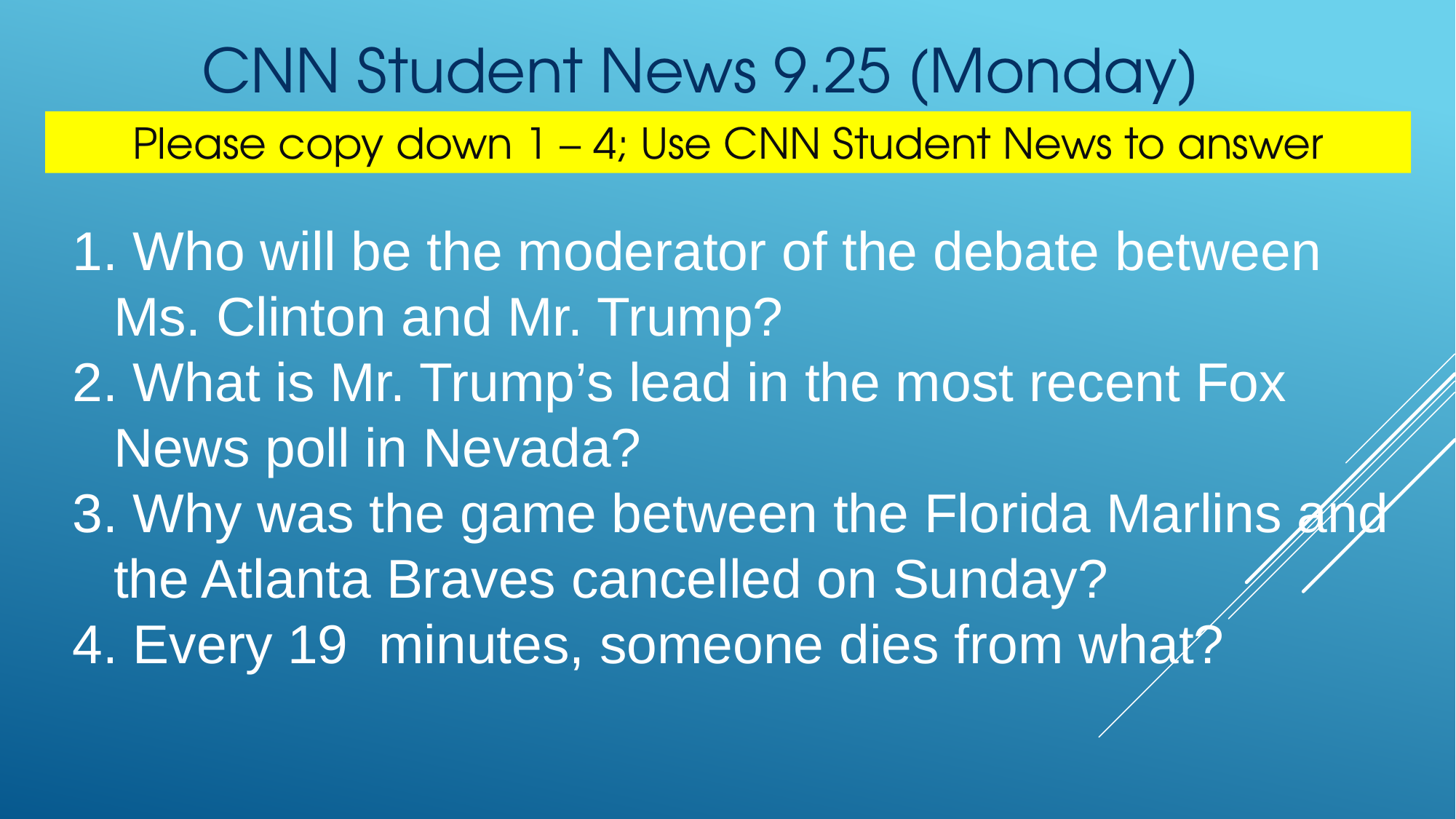

CNN Student News 9.25 (Monday)
Please copy down 1 – 4; Use CNN Student News to answer

 Who will be the moderator of the debate between Ms. Clinton and Mr. Trump?
 What is Mr. Trump’s lead in the most recent Fox News poll in Nevada?
 Why was the game between the Florida Marlins and the Atlanta Braves cancelled on Sunday?
 Every 19  minutes, someone dies from what?